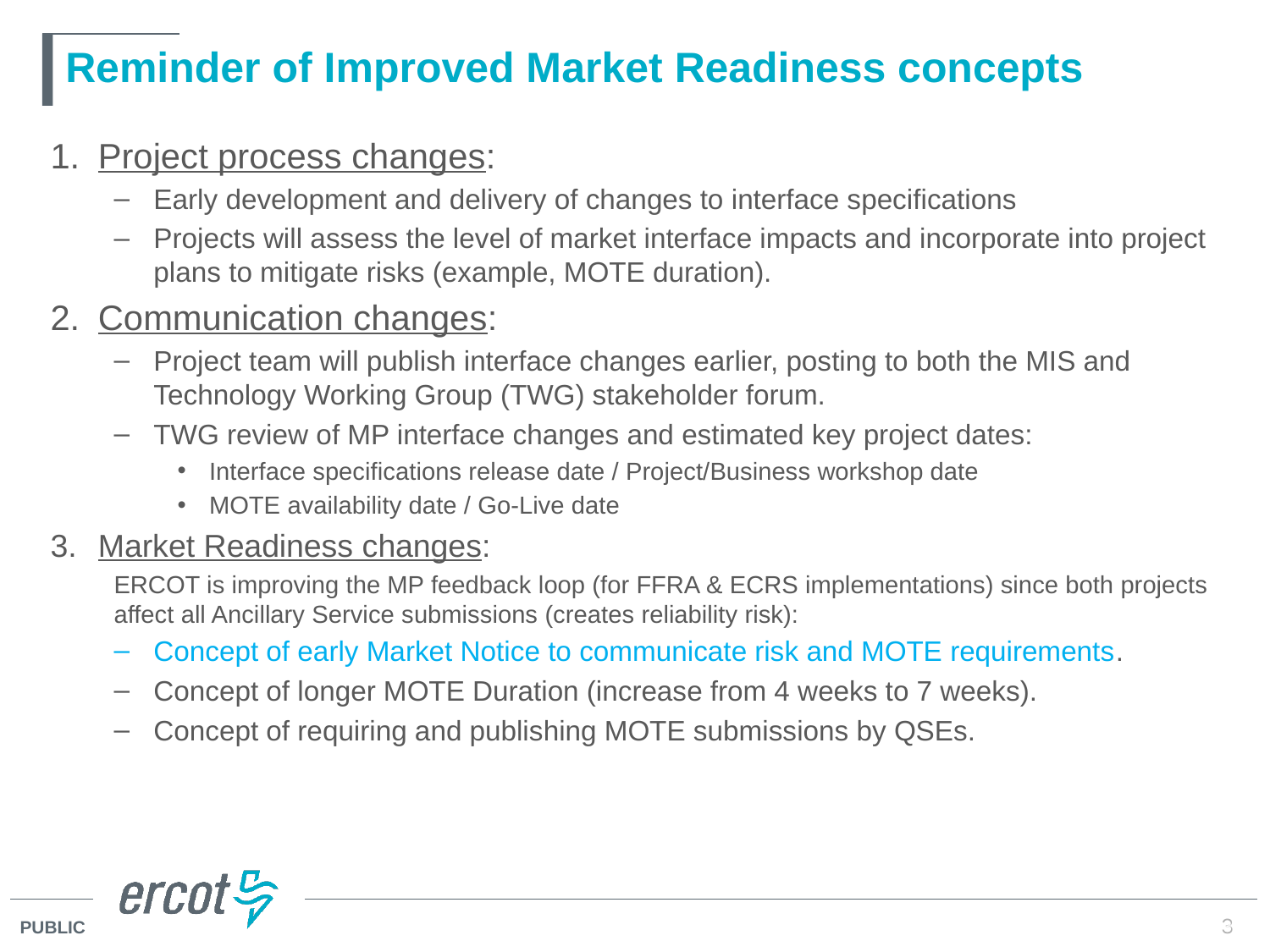

# Reminder of Improved Market Readiness concepts
Project process changes:
Early development and delivery of changes to interface specifications
Projects will assess the level of market interface impacts and incorporate into project plans to mitigate risks (example, MOTE duration).
Communication changes:
Project team will publish interface changes earlier, posting to both the MIS and Technology Working Group (TWG) stakeholder forum.
TWG review of MP interface changes and estimated key project dates:
Interface specifications release date / Project/Business workshop date
MOTE availability date / Go-Live date
Market Readiness changes:
ERCOT is improving the MP feedback loop (for FFRA & ECRS implementations) since both projects affect all Ancillary Service submissions (creates reliability risk):
Concept of early Market Notice to communicate risk and MOTE requirements.
Concept of longer MOTE Duration (increase from 4 weeks to 7 weeks).
Concept of requiring and publishing MOTE submissions by QSEs.
3
3